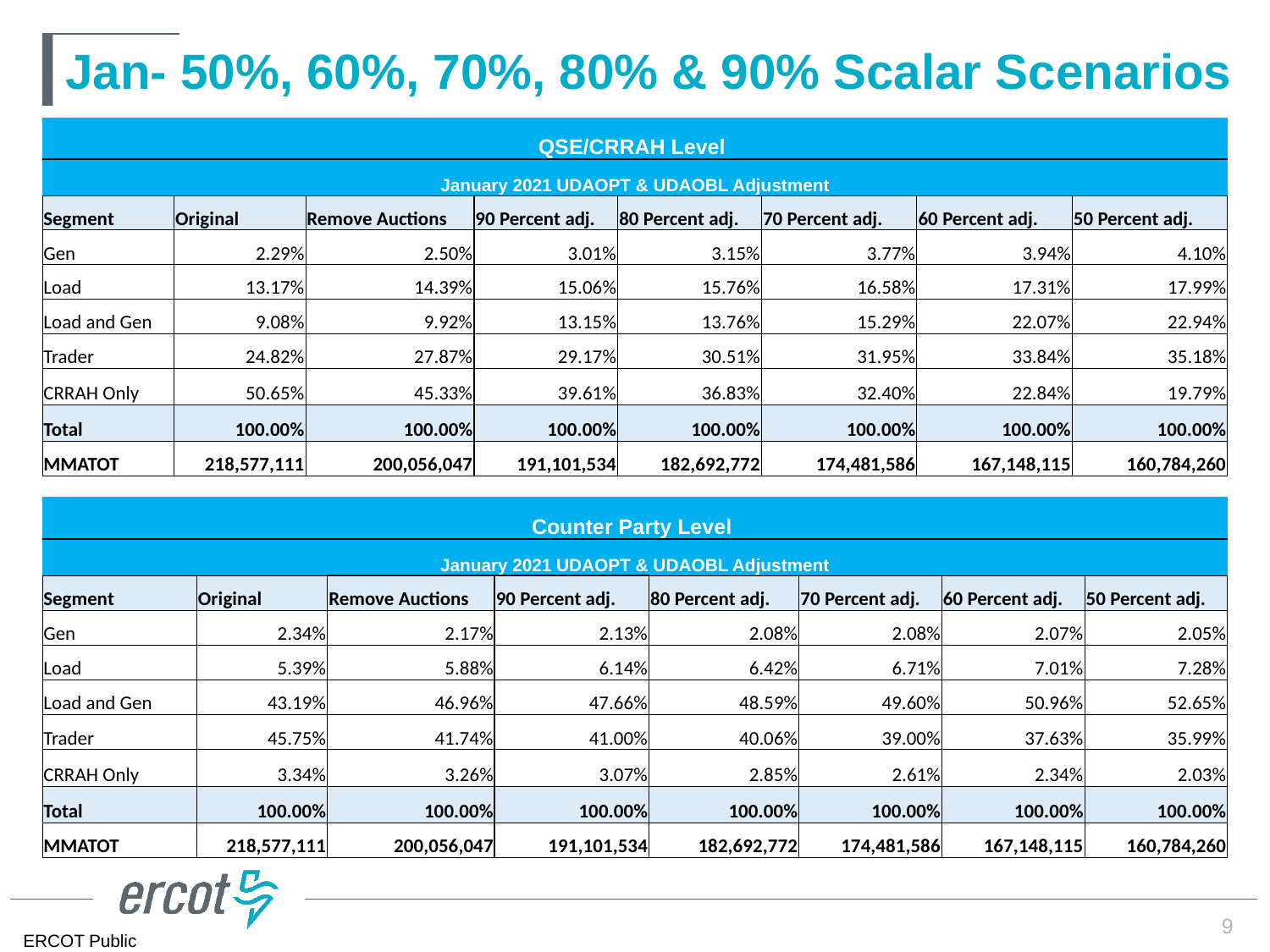

# Jan- 50%, 60%, 70%, 80% & 90% Scalar Scenarios
| QSE/CRRAH Level |  |  |  |  |  |  |  |
| --- | --- | --- | --- | --- | --- | --- | --- |
| January 2021 UDAOPT & UDAOBL Adjustment |  |  |  |  |  |  |  |
| Segment | Original | Remove Auctions | 90 Percent adj. | 80 Percent adj. | 70 Percent adj. | 60 Percent adj. | 50 Percent adj. |
| Gen | 2.29% | 2.50% | 3.01% | 3.15% | 3.77% | 3.94% | 4.10% |
| Load | 13.17% | 14.39% | 15.06% | 15.76% | 16.58% | 17.31% | 17.99% |
| Load and Gen | 9.08% | 9.92% | 13.15% | 13.76% | 15.29% | 22.07% | 22.94% |
| Trader | 24.82% | 27.87% | 29.17% | 30.51% | 31.95% | 33.84% | 35.18% |
| CRRAH Only | 50.65% | 45.33% | 39.61% | 36.83% | 32.40% | 22.84% | 19.79% |
| Total | 100.00% | 100.00% | 100.00% | 100.00% | 100.00% | 100.00% | 100.00% |
| MMATOT | 218,577,111 | 200,056,047 | 191,101,534 | 182,692,772 | 174,481,586 | 167,148,115 | 160,784,260 |
| Counter Party Level |  |  |  |  |  |  |  |
| --- | --- | --- | --- | --- | --- | --- | --- |
| January 2021 UDAOPT & UDAOBL Adjustment |  |  |  |  |  |  |  |
| Segment | Original | Remove Auctions | 90 Percent adj. | 80 Percent adj. | 70 Percent adj. | 60 Percent adj. | 50 Percent adj. |
| Gen | 2.34% | 2.17% | 2.13% | 2.08% | 2.08% | 2.07% | 2.05% |
| Load | 5.39% | 5.88% | 6.14% | 6.42% | 6.71% | 7.01% | 7.28% |
| Load and Gen | 43.19% | 46.96% | 47.66% | 48.59% | 49.60% | 50.96% | 52.65% |
| Trader | 45.75% | 41.74% | 41.00% | 40.06% | 39.00% | 37.63% | 35.99% |
| CRRAH Only | 3.34% | 3.26% | 3.07% | 2.85% | 2.61% | 2.34% | 2.03% |
| Total | 100.00% | 100.00% | 100.00% | 100.00% | 100.00% | 100.00% | 100.00% |
| MMATOT | 218,577,111 | 200,056,047 | 191,101,534 | 182,692,772 | 174,481,586 | 167,148,115 | 160,784,260 |
9